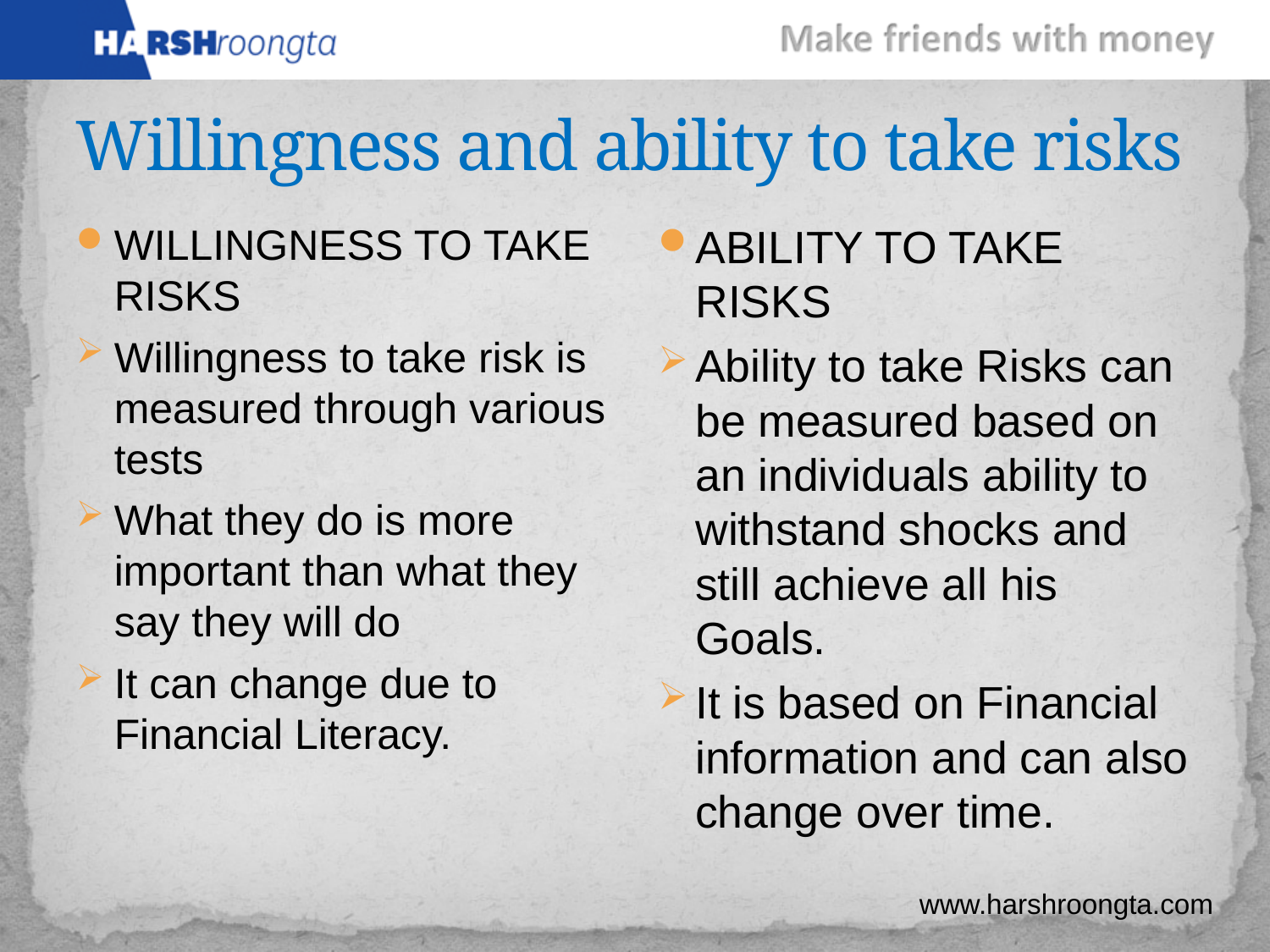

# Willingness and ability to take risks
WILLINGNESS TO TAKE RISKS
Willingness to take risk is measured through various tests
What they do is more important than what they say they will do
It can change due to Financial Literacy.
ABILITY TO TAKE RISKS
Ability to take Risks can be measured based on an individuals ability to withstand shocks and still achieve all his Goals.
It is based on Financial information and can also change over time.